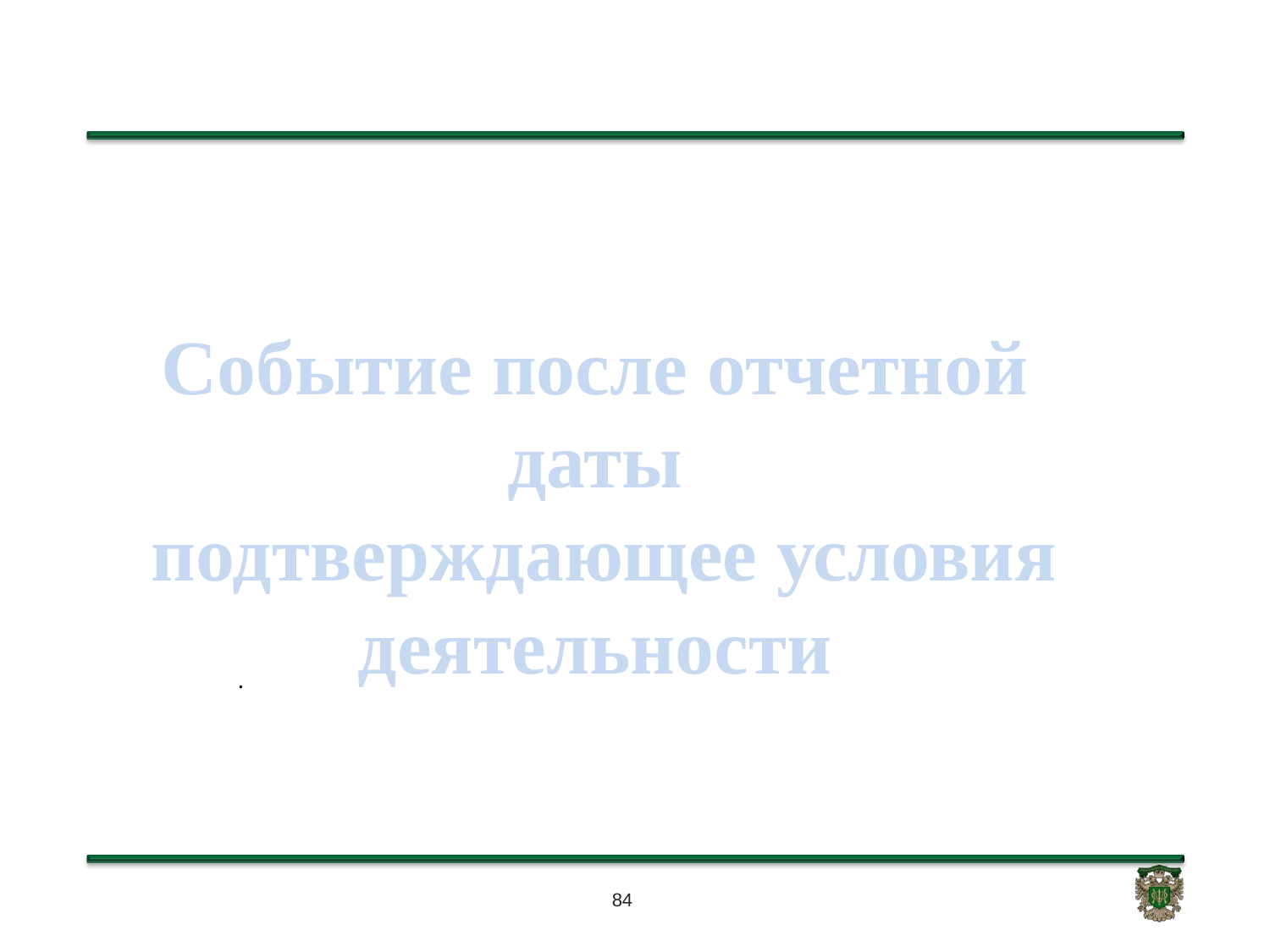

Событие после отчетной даты
 подтверждающее условия деятельности

.
84